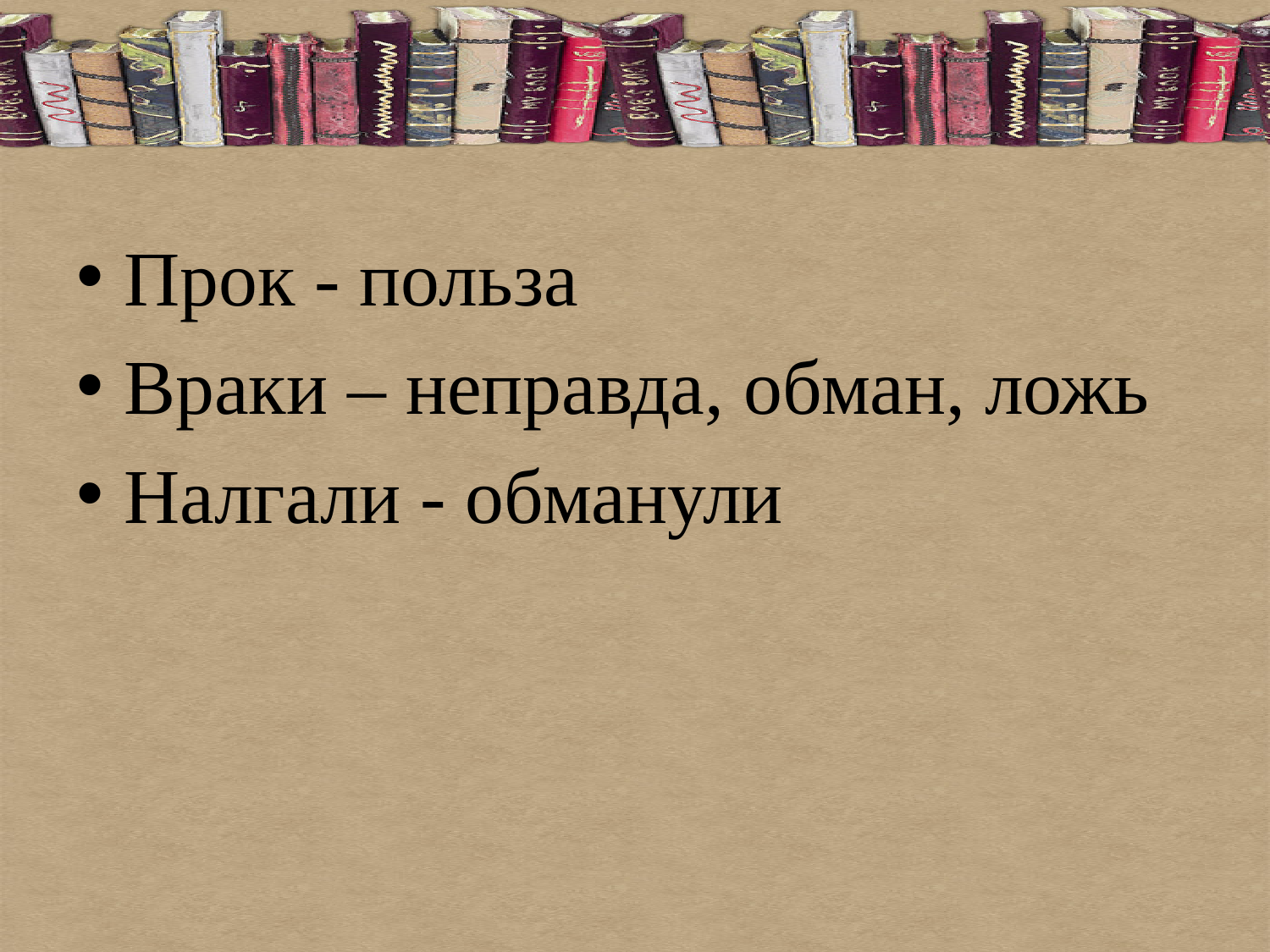

Прок - польза
Враки – неправда, обман, ложь
Налгали - обманули